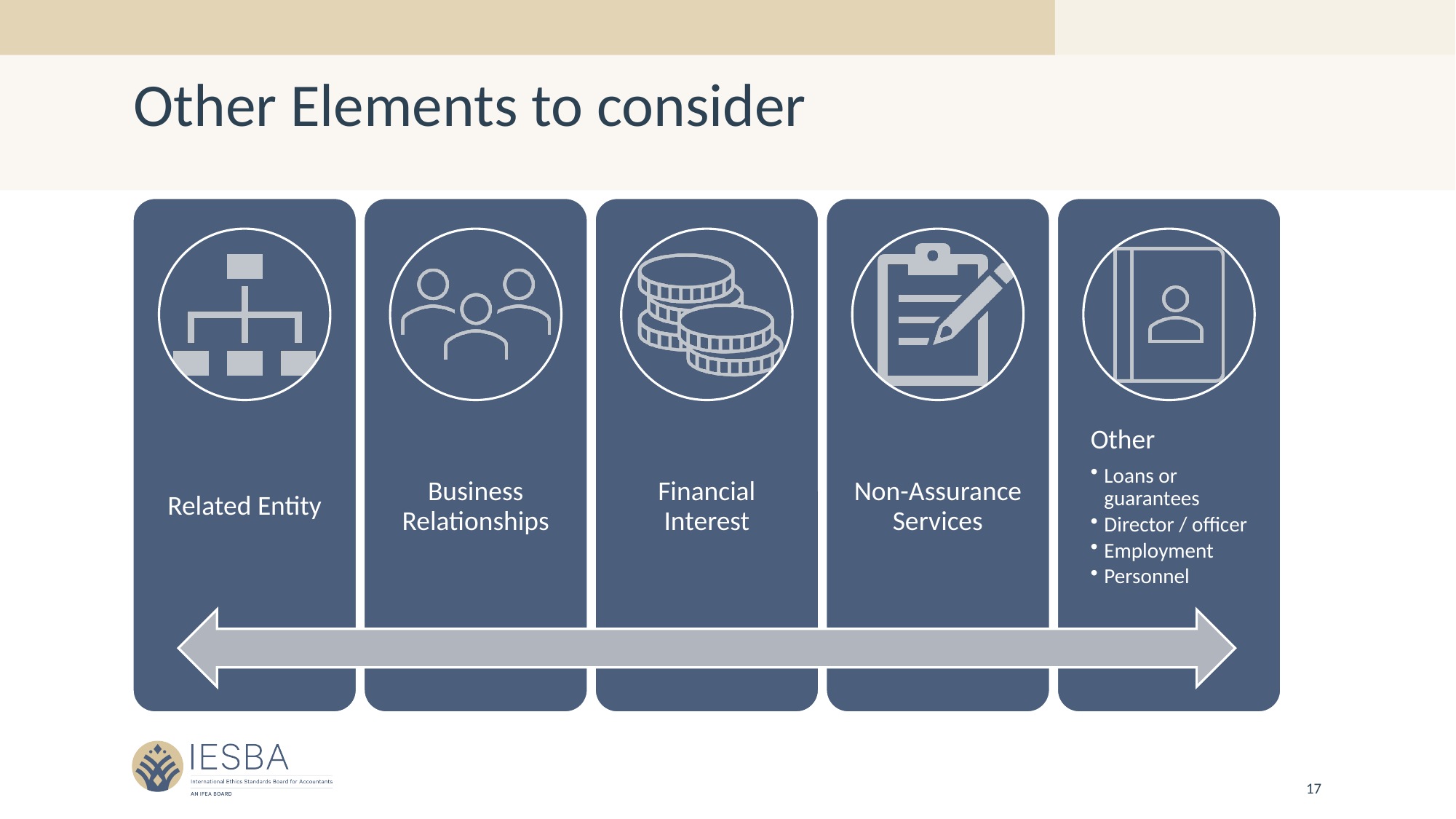

# Other Elements to consider
Related Entity
Business Relationships
Financial Interest
Non-Assurance Services
Other
Loans or guarantees
Director / officer
Employment
Personnel

17